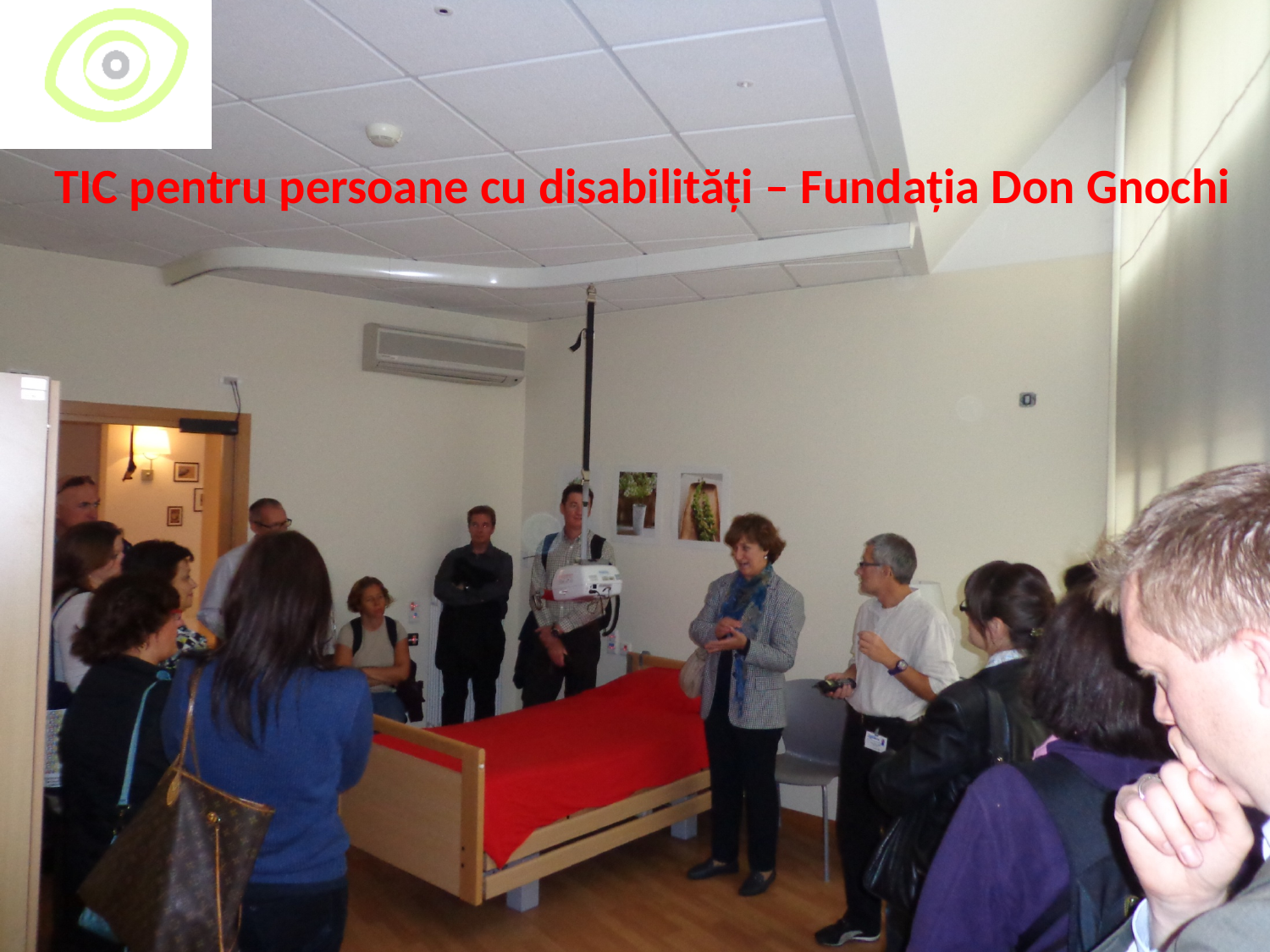

TIC pentru persoane cu disabilități – Fundația Don Gnochi